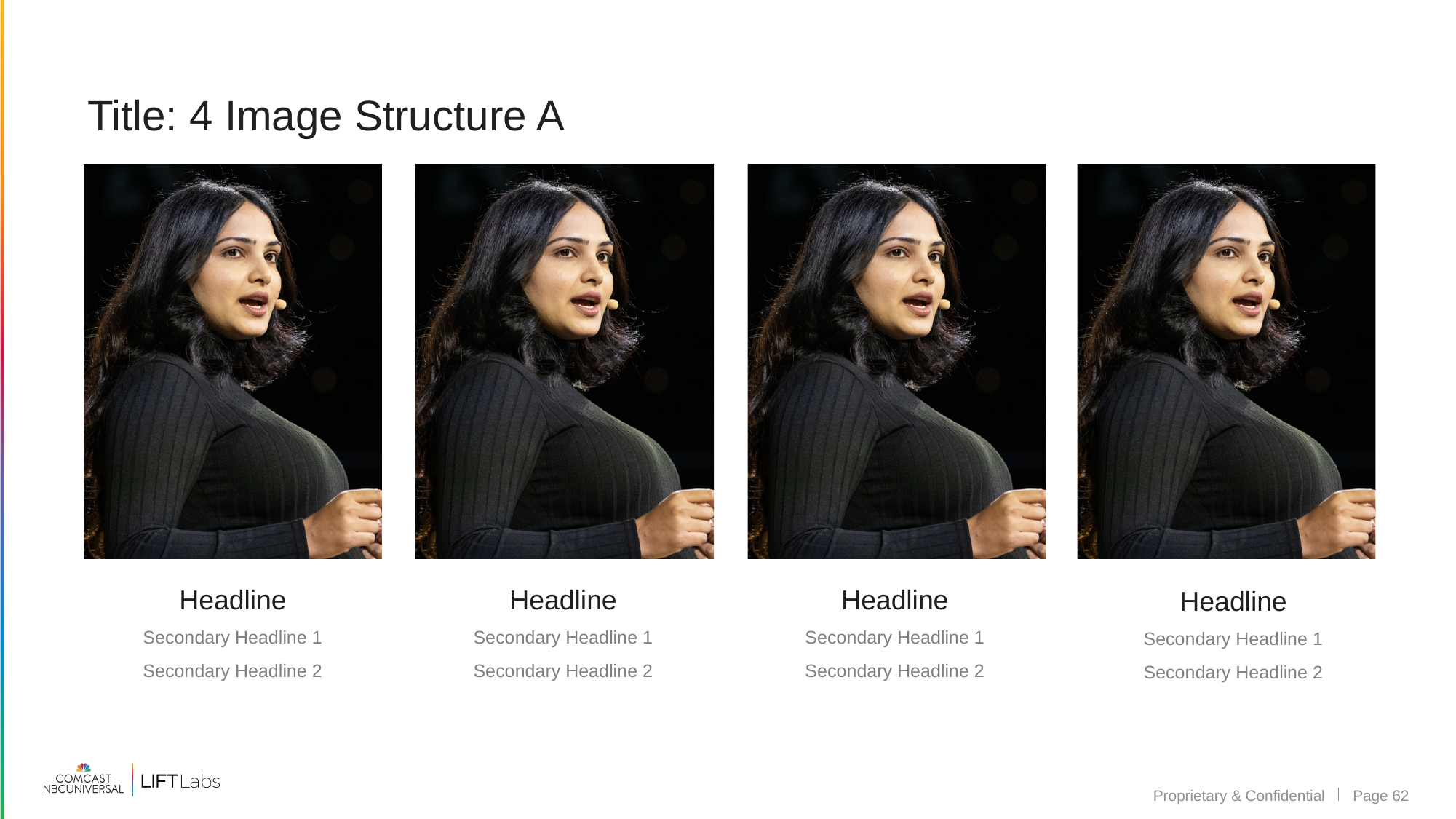

Title: 4 Image Structure A

Headline
Headline
Headline
Headline
Secondary Headline 1
Secondary Headline 1
Secondary Headline 1
Secondary Headline 1
Secondary Headline 2
Secondary Headline 2
Secondary Headline 2
Secondary Headline 2